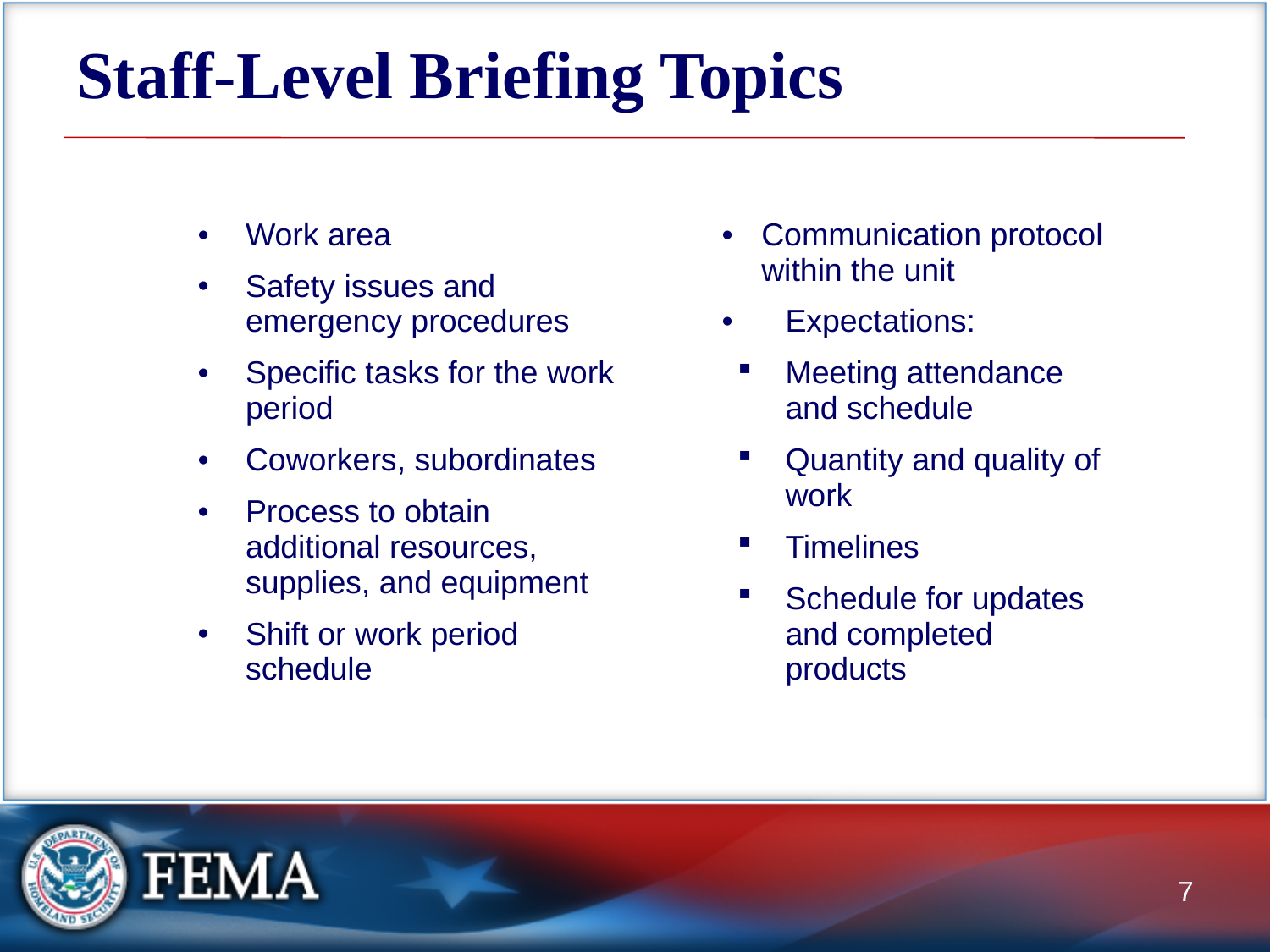

# Staff-Level Briefing Topics
|  |  |  |
| --- | --- | --- |
|  | Work area Safety issues and emergency procedures Specific tasks for the work period Coworkers, subordinates Process to obtain additional resources, supplies, and equipment Shift or work period schedule | Communication protocol within the unit Expectations: Meeting attendance and schedule Quantity and quality of work Timelines Schedule for updates and completed products |
7